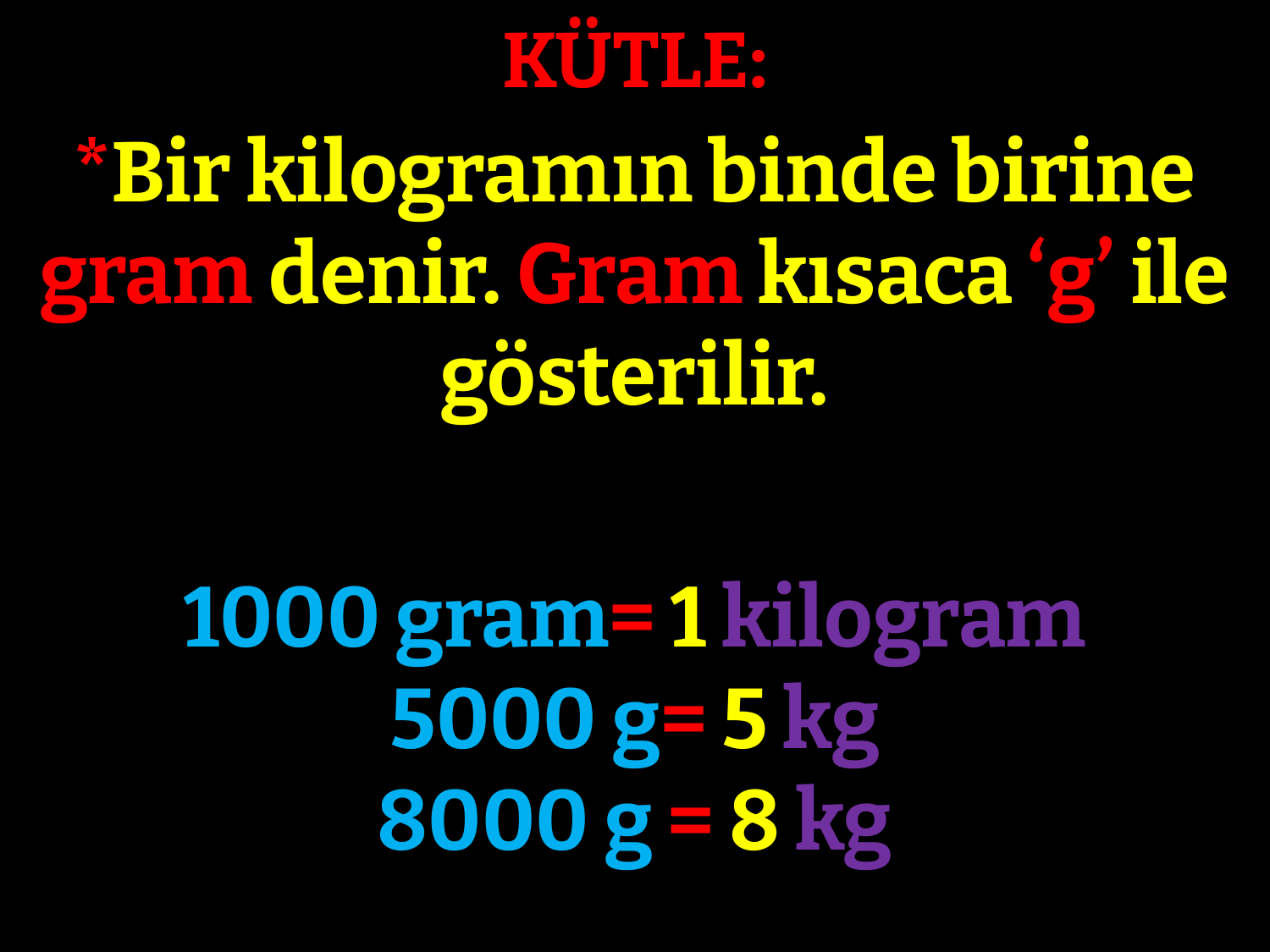

KÜTLE:
*Bir kilogramın binde birine gram denir. Gram kısaca ‘g’ ile gösterilir.
#
1000 gram= 1 kilogram
5000 g= 5 kg
8000 g = 8 kg